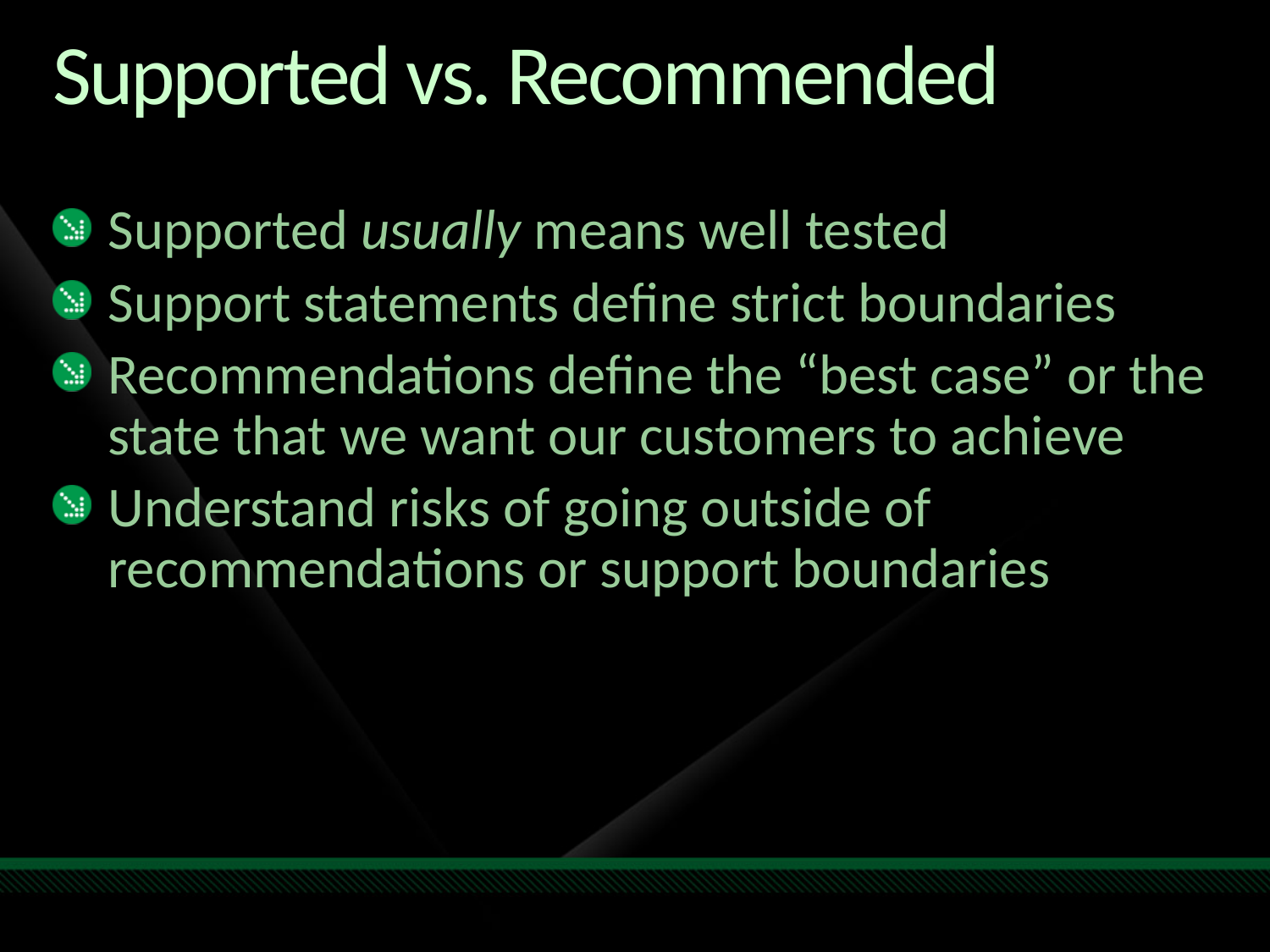

# Supported vs. Recommended
Supported usually means well tested
Support statements define strict boundaries
Recommendations define the “best case” or the state that we want our customers to achieve
Understand risks of going outside of recommendations or support boundaries